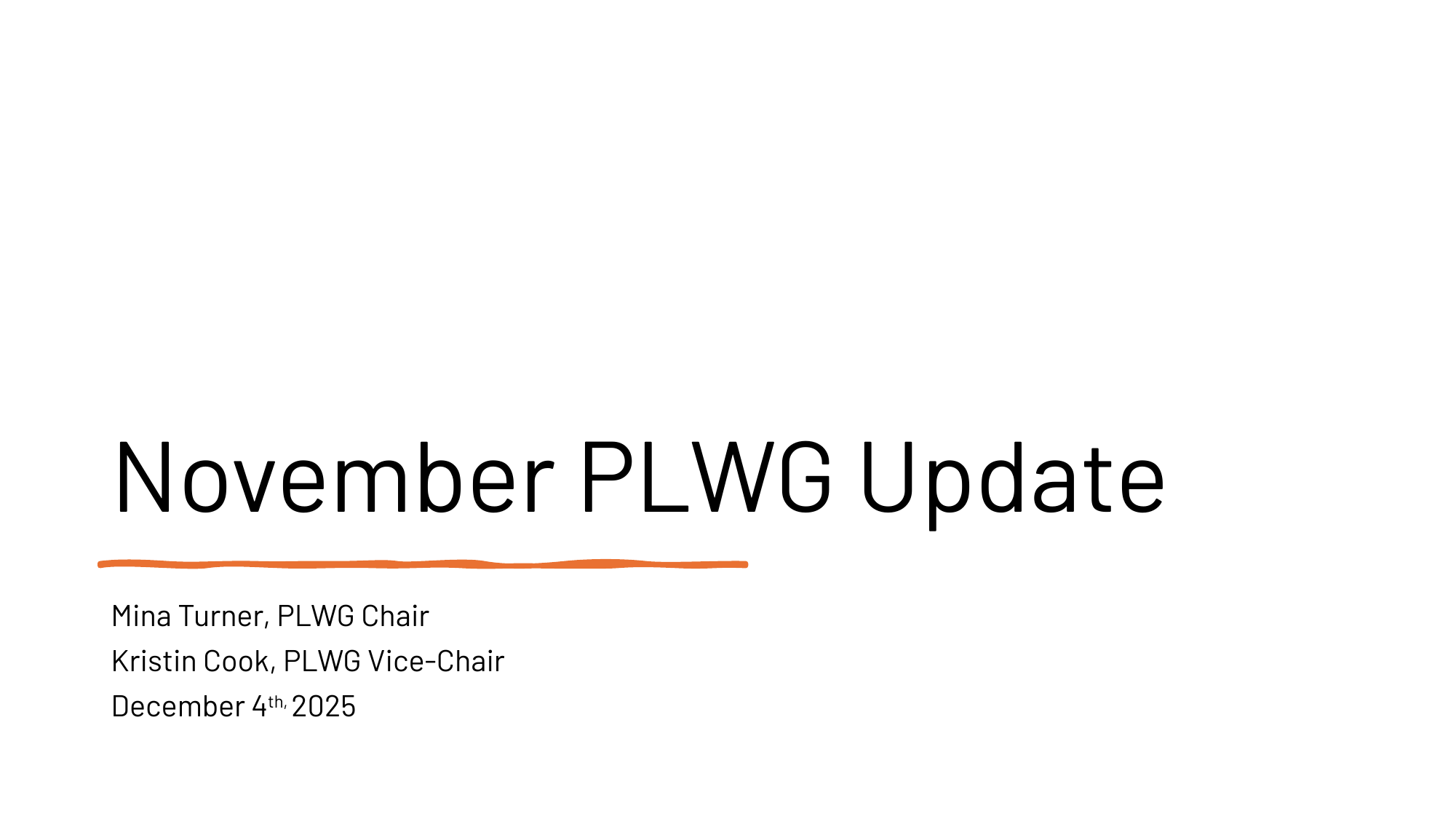

# November PLWG Update

Mina Turner, PLWG Chair
Kristin Cook, PLWG Vice-Chair
December 4th, 2025